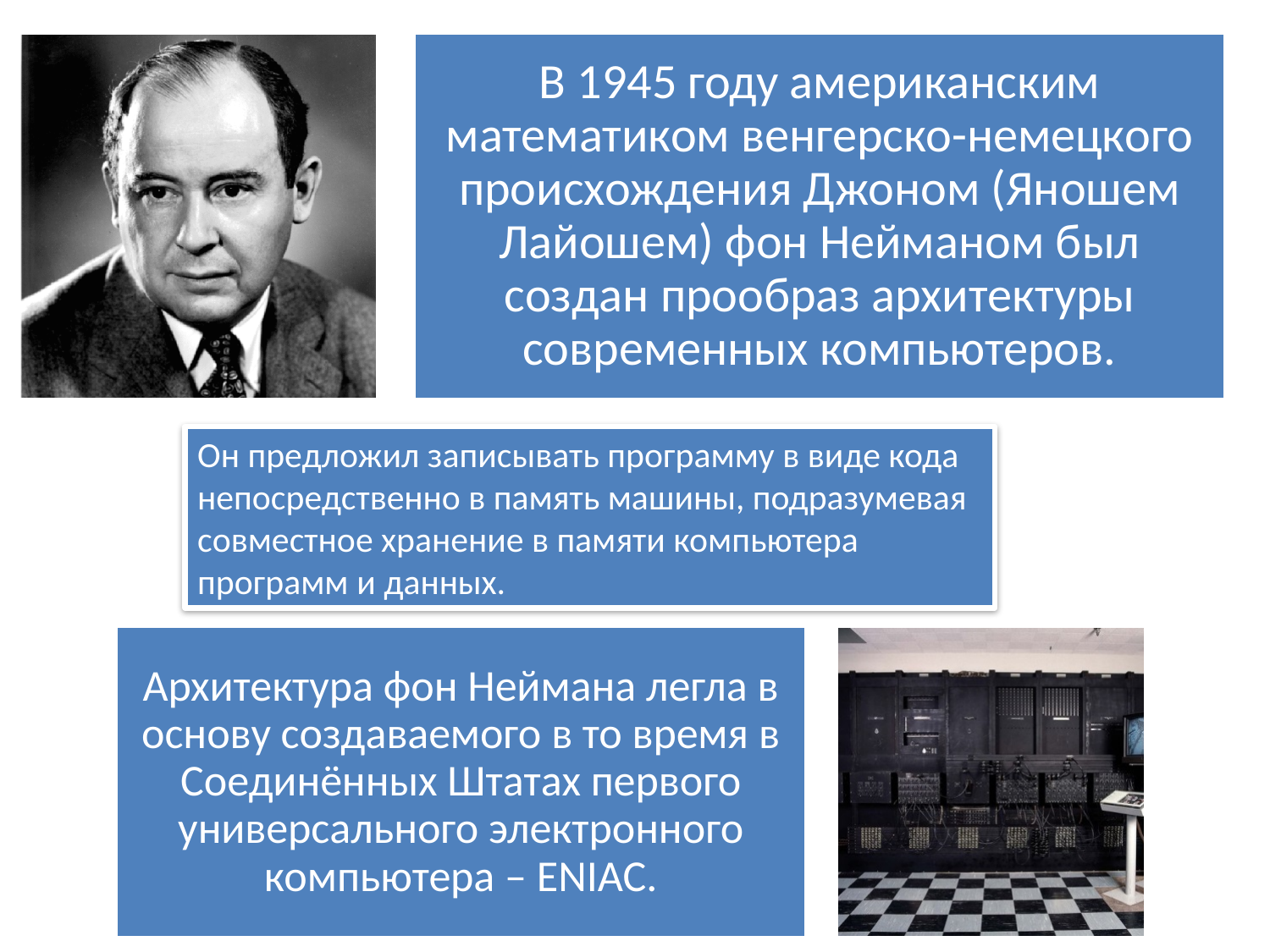

В 1945 году американским математиком венгерско-немецкого происхождения Джоном (Яношем Лайошем) фон Нейманом был создан прообраз архитектуры современных компьютеров.
Он предложил записывать программу в виде кода непосредственно в память машины, подразумевая совместное хранение в памяти компьютера программ и данных.
Архитектура фон Неймана легла в основу создаваемого в то время в Соединённых Штатах первого универсального электронного компьютера – ENIAC.